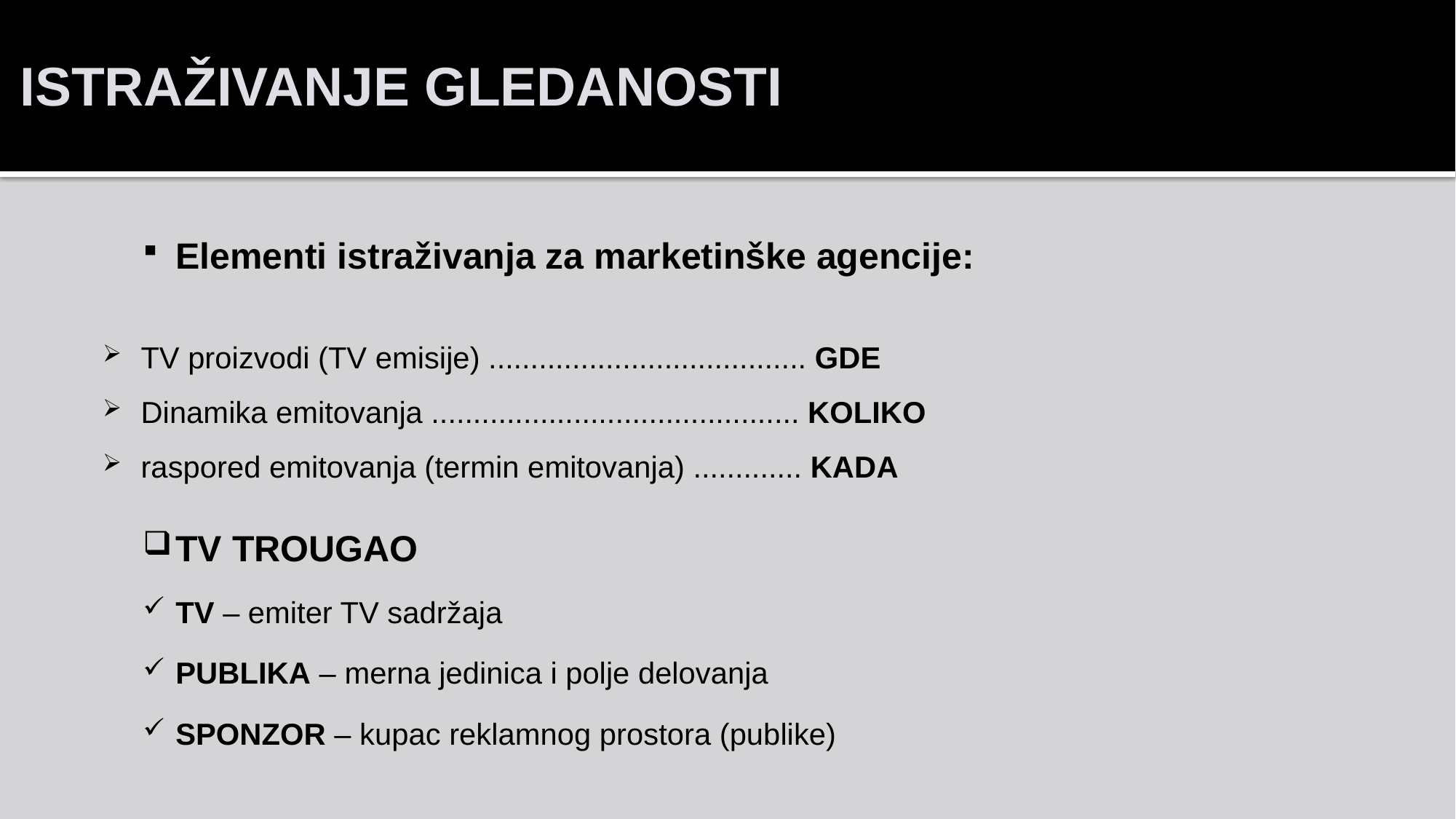

# ISTRAŽIVANJE GLEDANOSTI

Elementi istraživanja za marketinške agencije:

TV proizvodi (TV emisije) ...................................... GDE
Dinamika emitovanja ............................................ KOLIKO
raspored emitovanja (termin emitovanja) ............. KADA

TV TROUGAO
TV – emiter TV sadržaja
PUBLIKA – merna jedinica i polje delovanja
SPONZOR – kupac reklamnog prostora (publike)